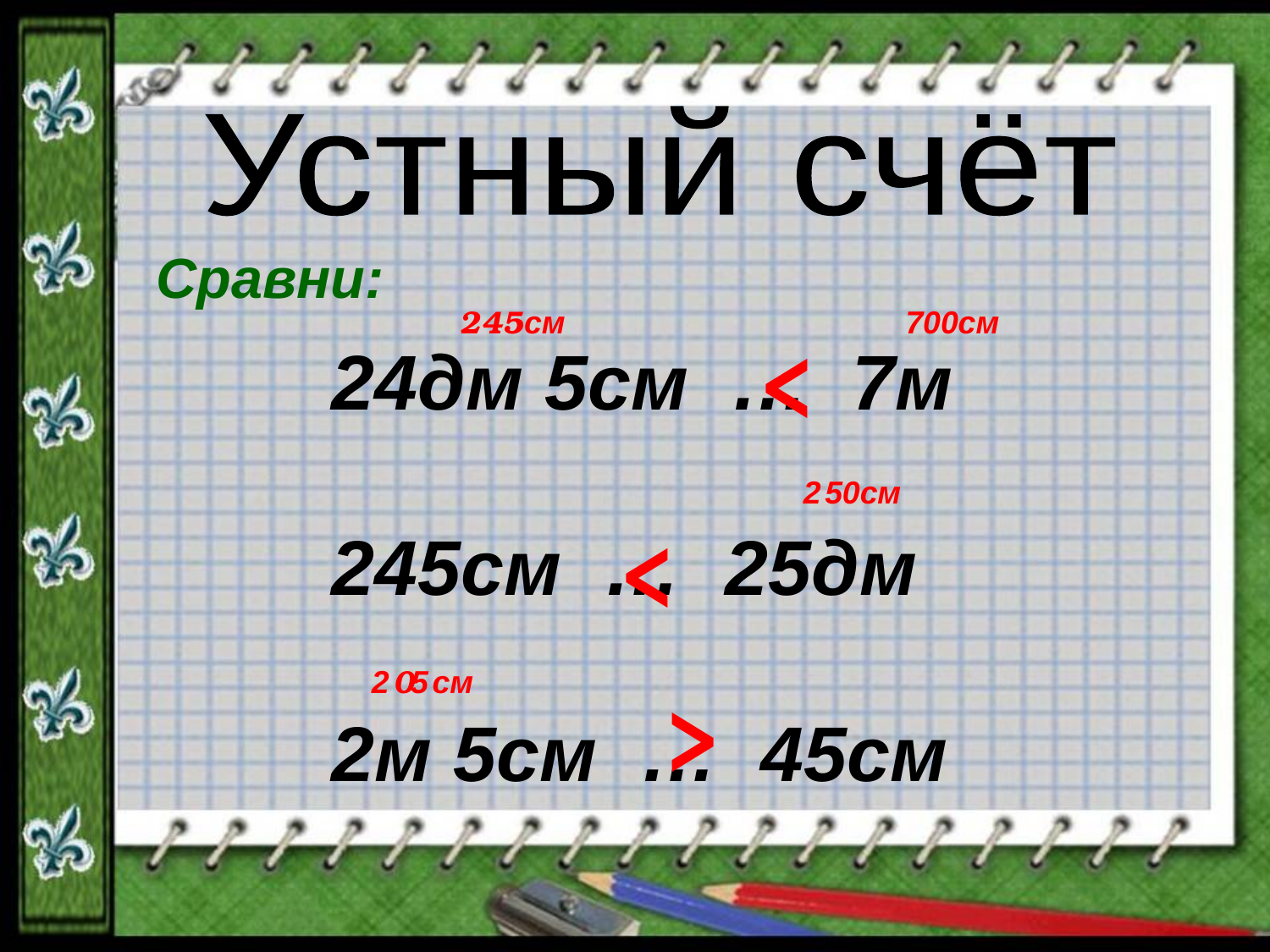

Устный счёт
Сравни:
245см
700см
<
24дм 5см  …  7м

245см  …  25дм

2м 5см  …  45см
250см
<
205см
<